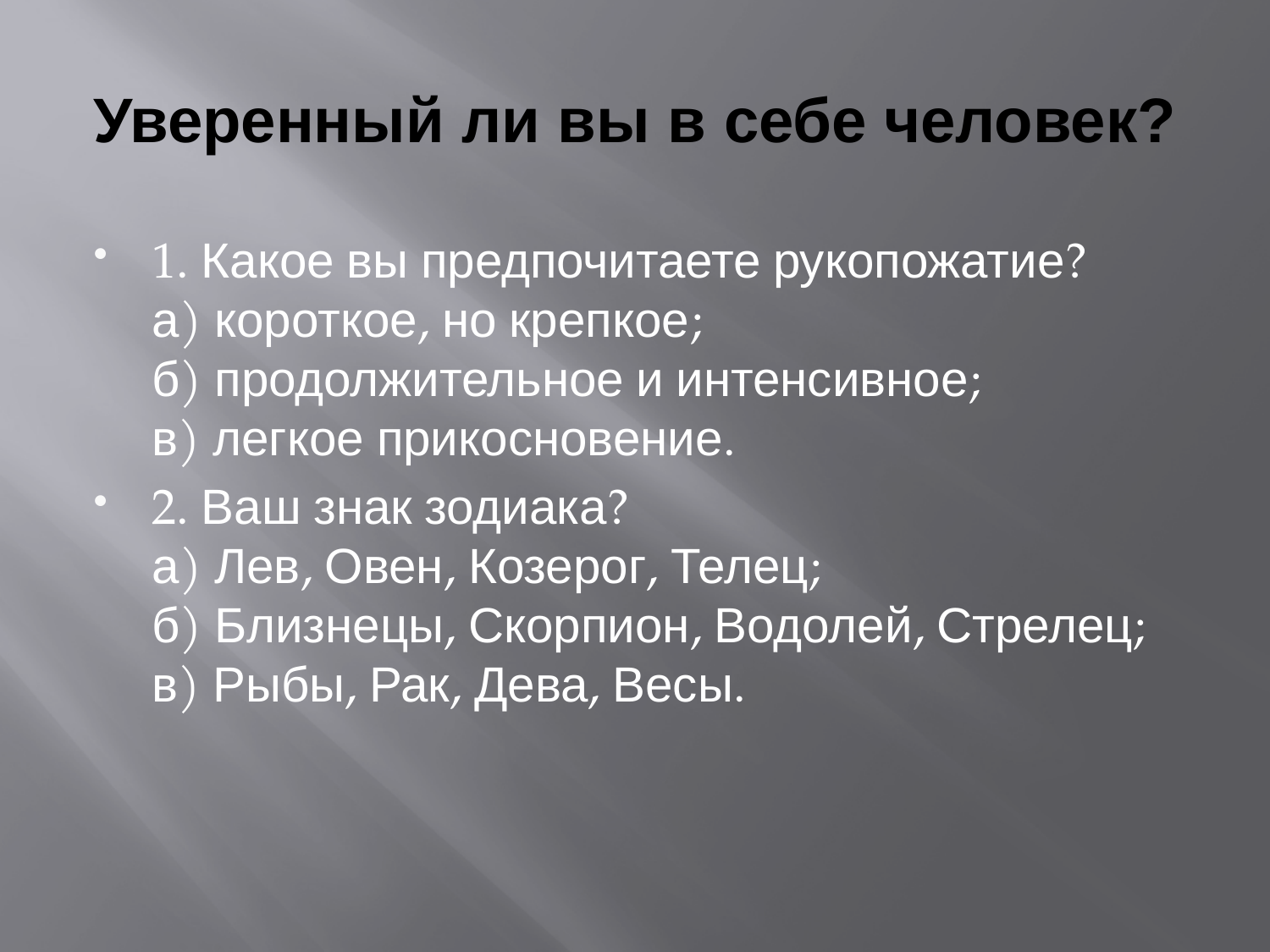

# Уверенный ли вы в себе человек?
1. Какое вы предпочитаете рукопожатие?
а) короткое, но крепкое;
б) продолжительное и интенсивное;
в) легкое прикосновение.
2. Ваш знак зодиака?
а) Лев, Овен, Козерог, Телец;
б) Близнецы, Скорпион, Водолей, Стрелец;
в) Рыбы, Рак, Дева, Весы.